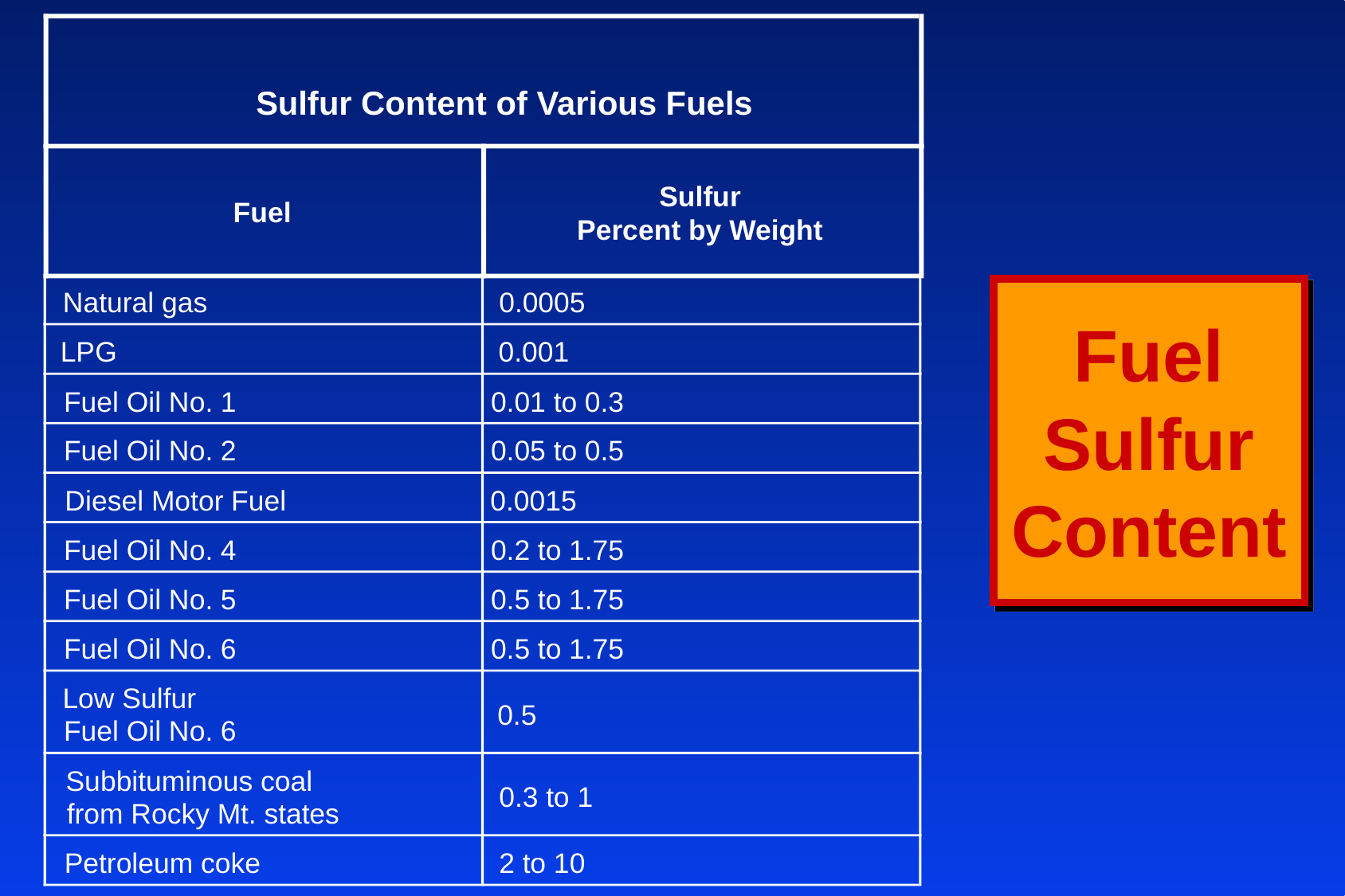

Sulfur Content of Various Fuels

Sulfur
Fuel
Percent by Weight

Natural gas
0.0005

LPG
0.001

Fuel Oil No. 1
0.01 to 0.3

Fuel Oil No. 2
0.05 to 0.5

Diesel Motor Fuel
0.0015

Fuel Oil No. 4
0.2 to 1.75

Fuel Oil No. 5
0.5 to 1.75

Fuel Oil No. 6
0.5 to 1.75

Low Sulfur
0.5
Fuel Oil No. 6

Subbituminous coal
0.3 to 1
from Rocky Mt. states

Petroleum coke
2 to 10

# Fuel Sulfur Content